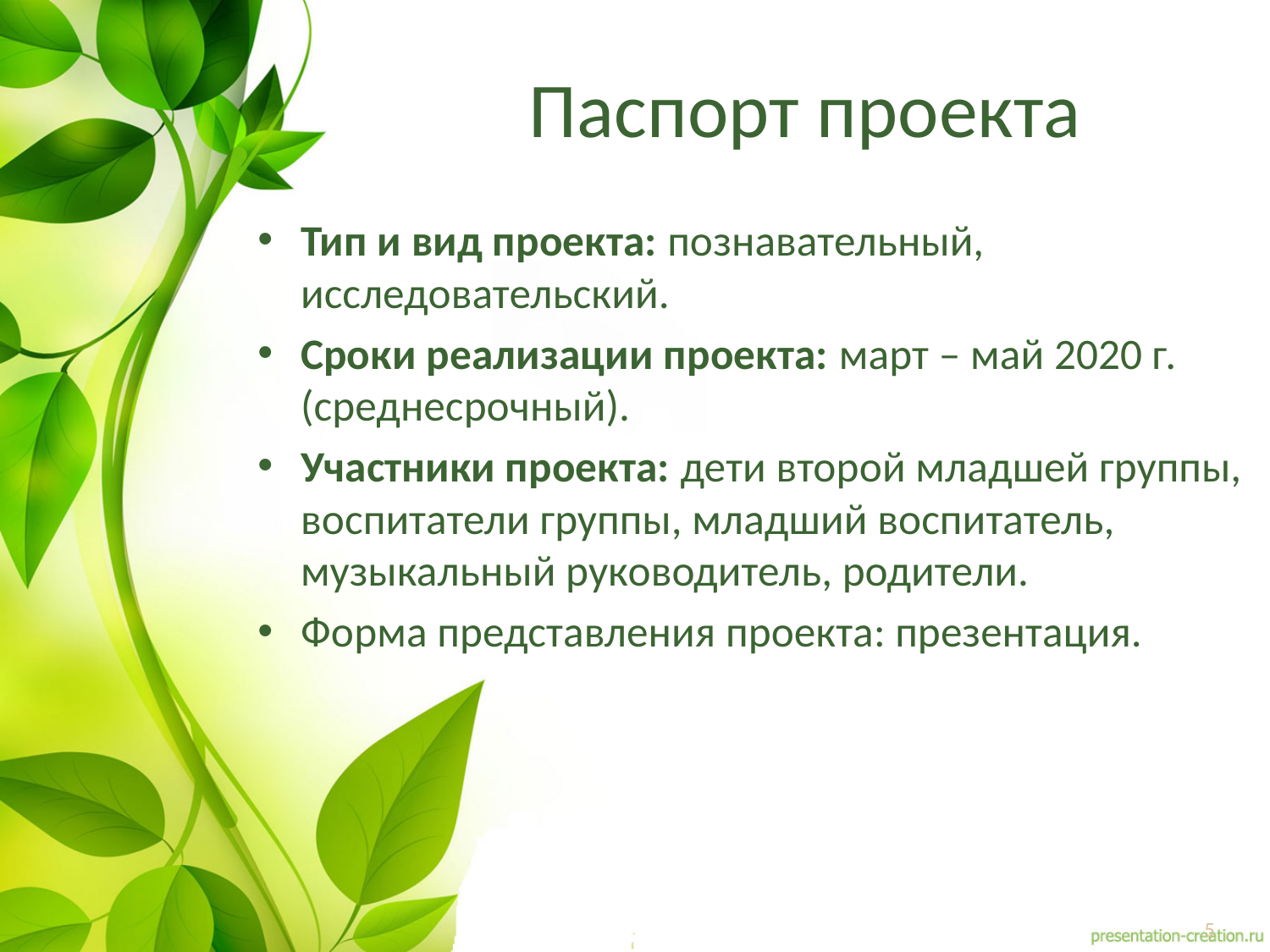

# Паспорт проекта
Тип и вид проекта: познавательный, исследовательский.
Сроки реализации проекта: март – май 2020 г. (среднесрочный).
Участники проекта: дети второй младшей группы, воспитатели группы, младший воспитатель, музыкальный руководитель, родители.
Форма представления проекта: презентация.